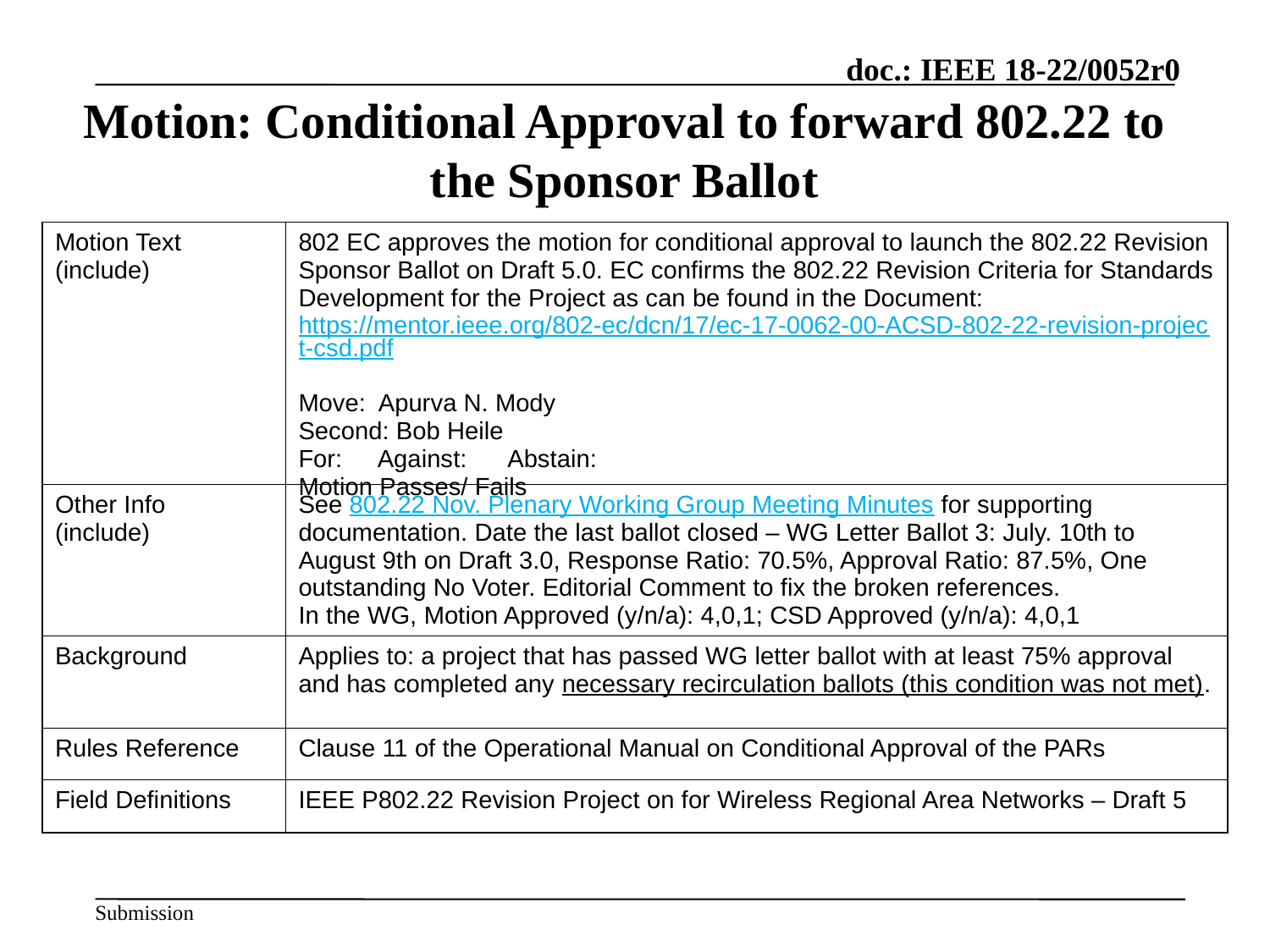

# Motion: Conditional Approval to forward 802.22 to the Sponsor Ballot
| Motion Text (include) | 802 EC approves the motion for conditional approval to launch the 802.22 Revision Sponsor Ballot on Draft 5.0. EC confirms the 802.22 Revision Criteria for Standards Development for the Project as can be found in the Document: https://mentor.ieee.org/802-ec/dcn/17/ec-17-0062-00-ACSD-802-22-revision-project-csd.pdf Move: Apurva N. Mody Second: Bob Heile For: Against: Abstain: Motion Passes/ Fails |
| --- | --- |
| Other Info (include) | See 802.22 Nov. Plenary Working Group Meeting Minutes for supporting documentation. Date the last ballot closed – WG Letter Ballot 3: July. 10th to August 9th on Draft 3.0, Response Ratio: 70.5%, Approval Ratio: 87.5%, One outstanding No Voter. Editorial Comment to fix the broken references. In the WG, Motion Approved (y/n/a): 4,0,1; CSD Approved (y/n/a): 4,0,1 |
| Background | Applies to: a project that has passed WG letter ballot with at least 75% approval and has completed any necessary recirculation ballots (this condition was not met). |
| Rules Reference | Clause 11 of the Operational Manual on Conditional Approval of the PARs |
| Field Definitions | IEEE P802.22 Revision Project on for Wireless Regional Area Networks – Draft 5 |